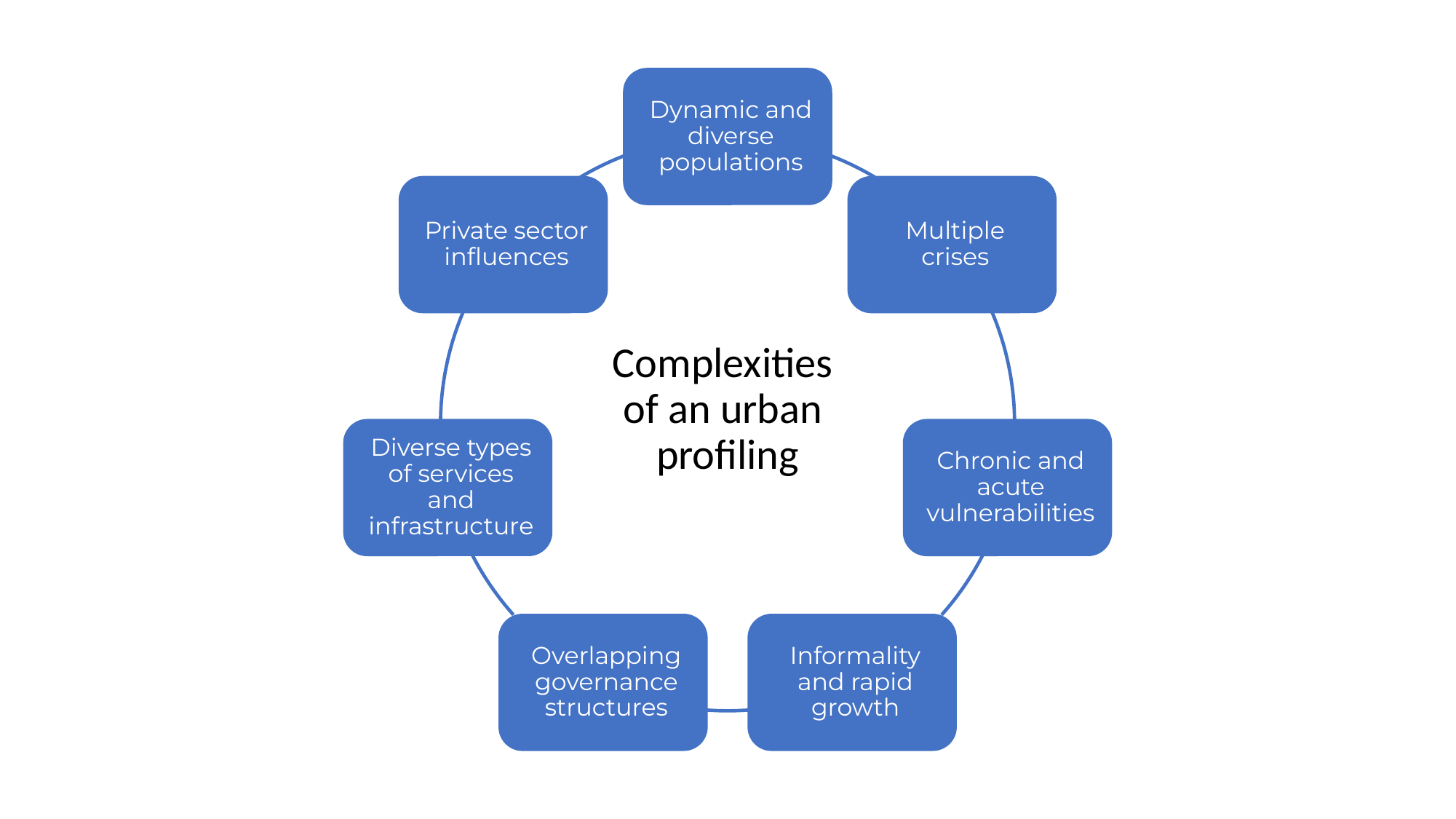

Dynamic and diverse populations
Multiple crises
Chronic and acute vulnerabilities
Informality and rapid growth
Overlapping governance structures
Diverse types of services and infrastructure
Private sector influences
# Complexities of an urban profiling